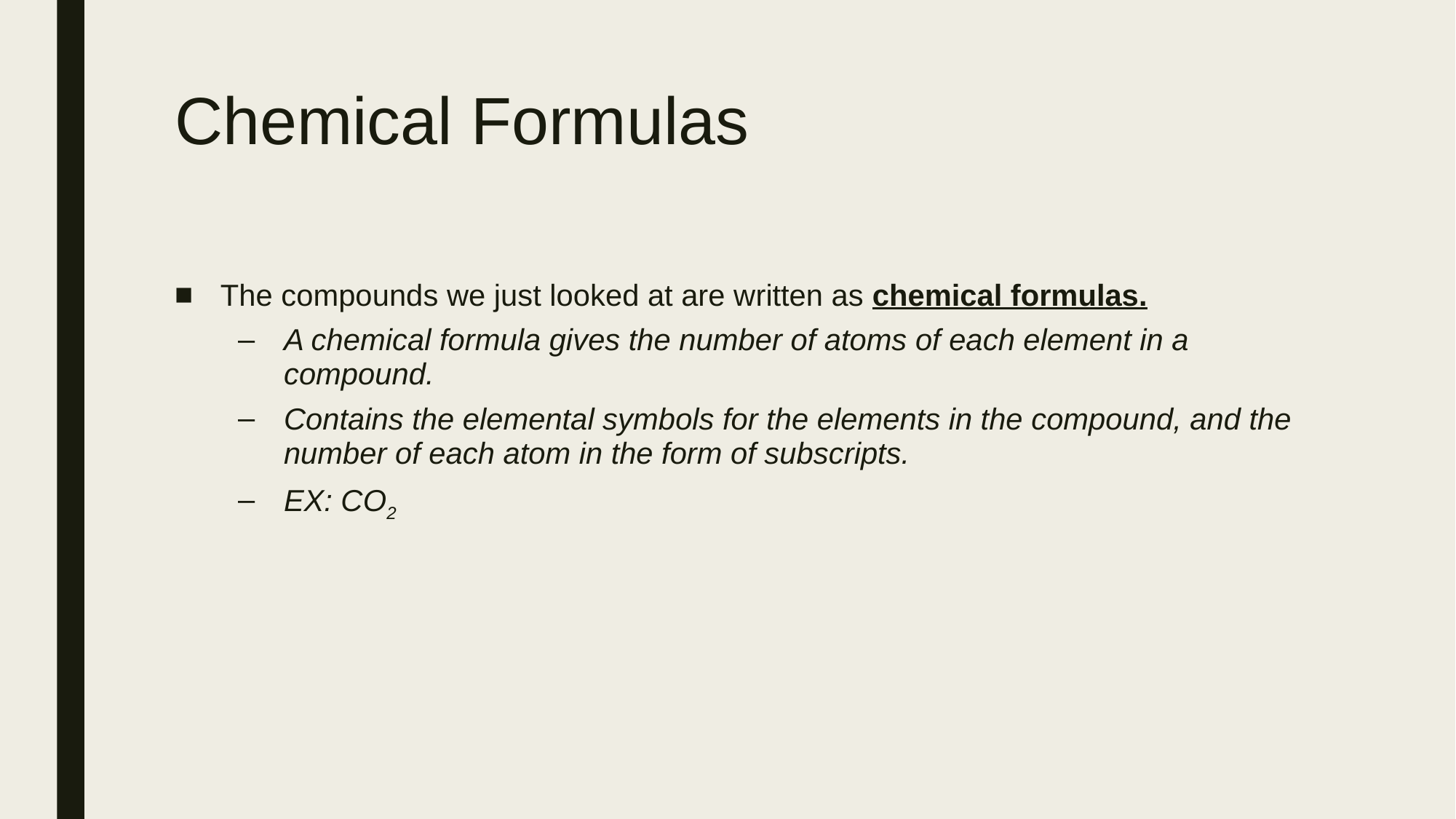

# Chemical Formulas
The compounds we just looked at are written as chemical formulas.
A chemical formula gives the number of atoms of each element in a compound.
Contains the elemental symbols for the elements in the compound, and the number of each atom in the form of subscripts.
EX: CO2